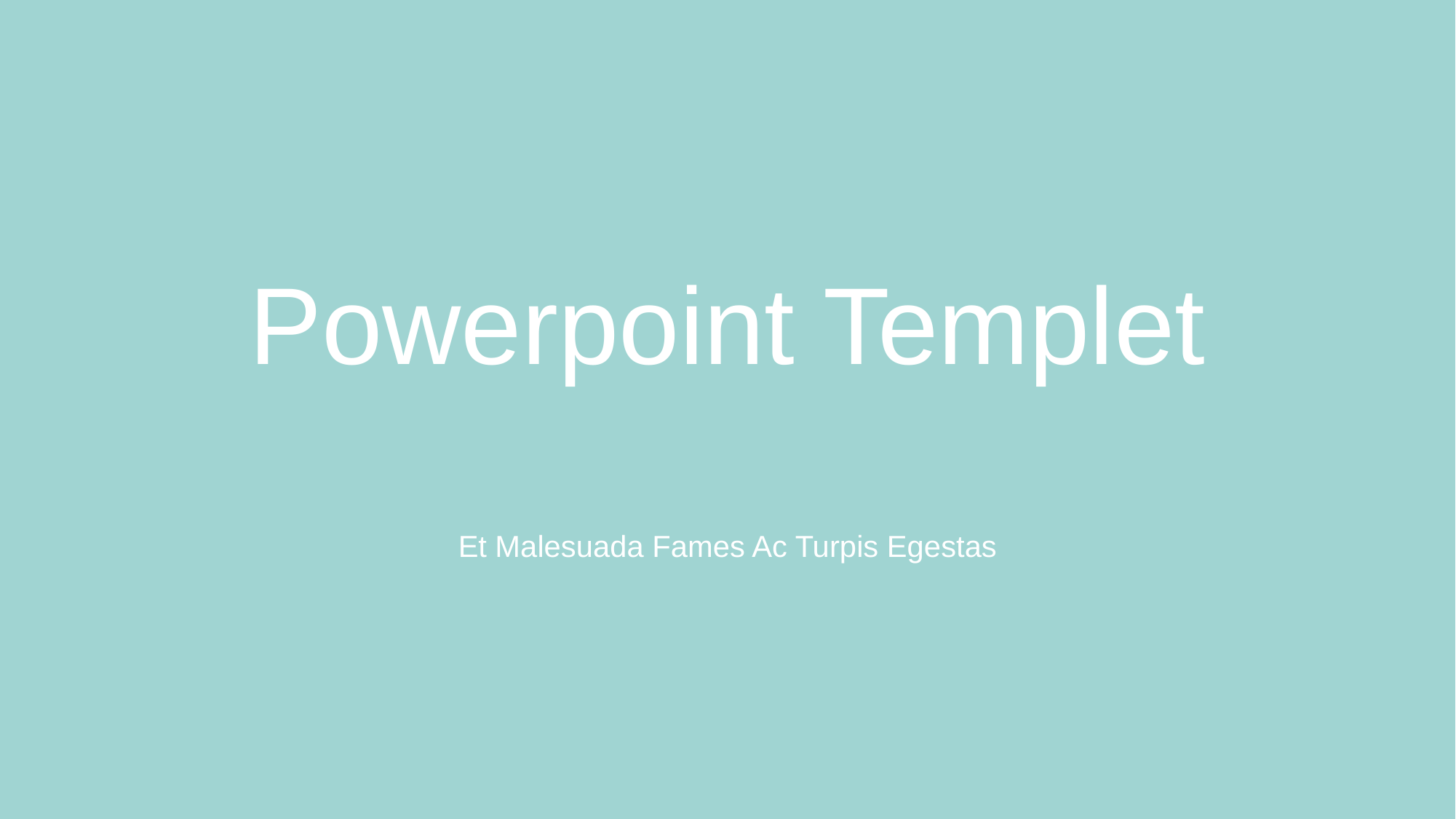

Powerpoint Templet
Et Malesuada Fames Ac Turpis Egestas